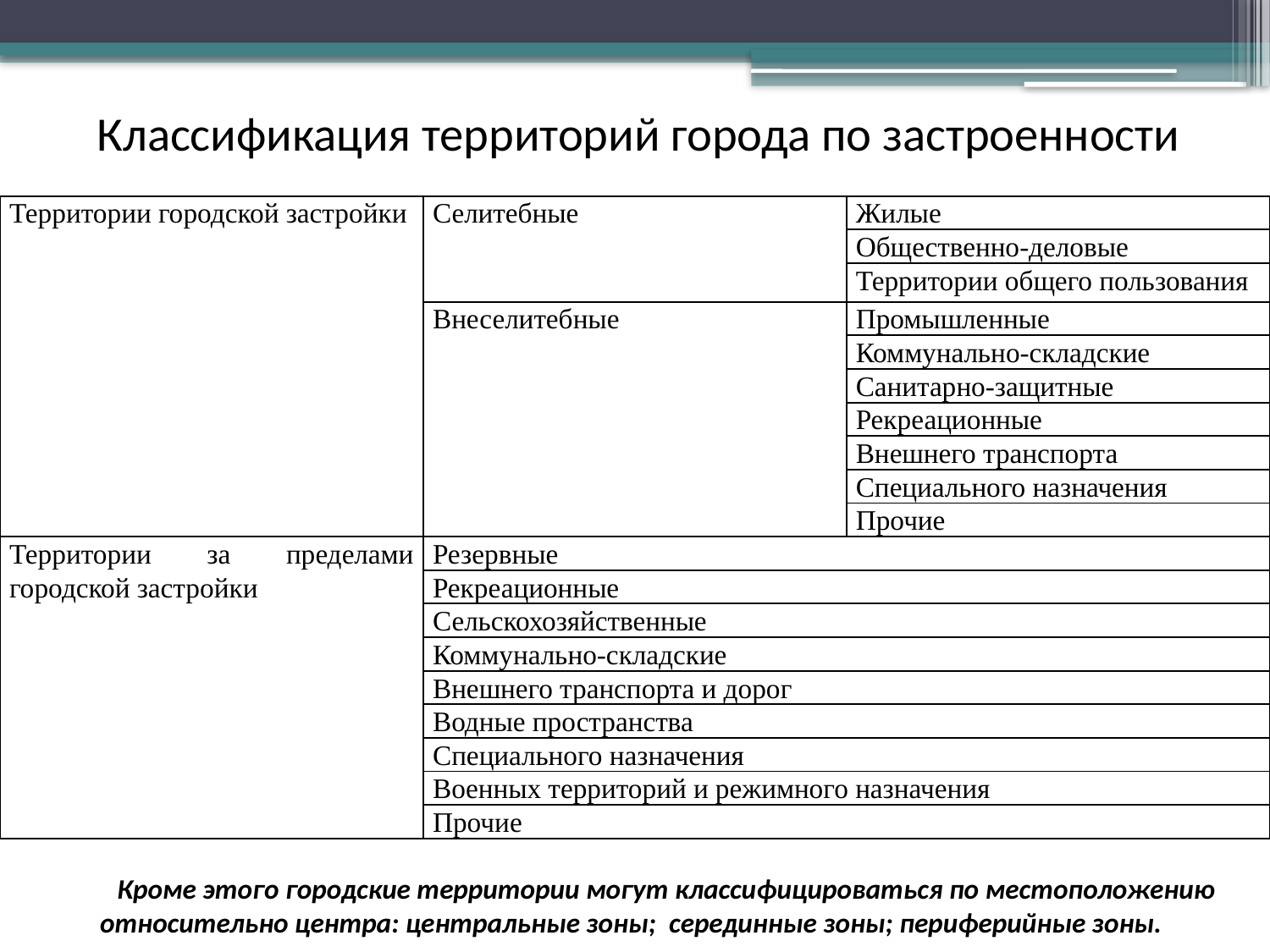

# Классификация территорий города по застроенности
| Территории городской застройки | Селитебные | Жилые |
| --- | --- | --- |
|  |  | Общественно-деловые |
|  |  | Территории общего пользования |
|  | Внеселитебные | Промышленные |
|  |  | Коммунально-складские |
|  |  | Санитарно-защитные |
|  |  | Рекреационные |
|  |  | Внешнего транспорта |
|  |  | Специального назначения |
|  |  | Прочие |
| Территории за пределами городской застройки | Резервные |  |
|  | Рекреационные |  |
|  | Сельскохозяйственные |  |
|  | Коммунально-складские |  |
|  | Внешнего транспорта и дорог |  |
|  | Водные пространства |  |
|  | Специального назначения |  |
|  | Военных территорий и режимного назначения |  |
|  | Прочие |  |
Кроме этого городские территории могут классифицироваться по местоположению относительно центра: центральные зоны;  серединные зоны; периферийные зоны.